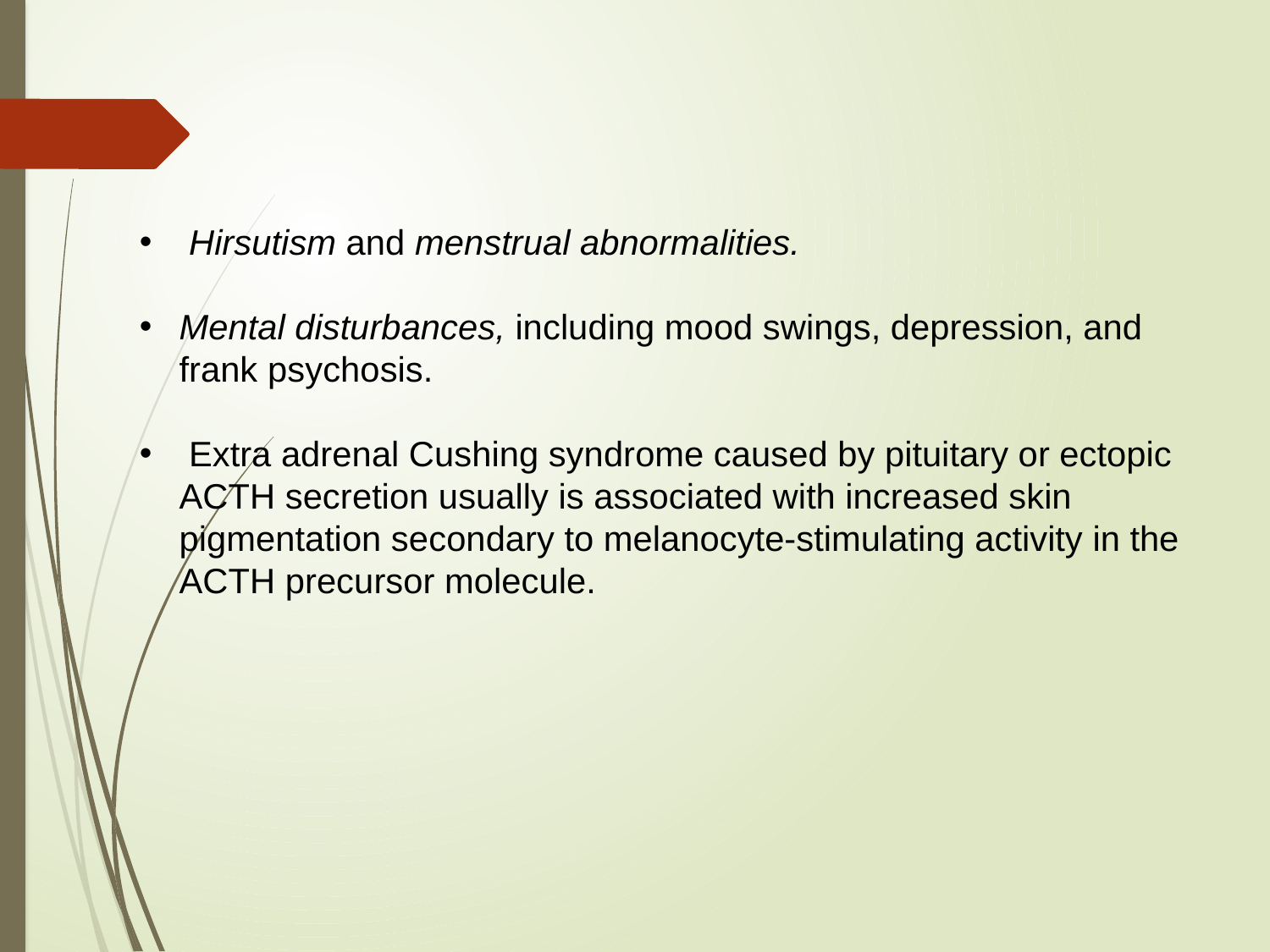

Hirsutism and menstrual abnormalities.

Mental disturbances, including mood swings, depression, and frank psychosis.

 Extra adrenal Cushing syndrome caused by pituitary or ectopic ACTH secretion usually is associated with increased skin pigmentation secondary to melanocyte-stimulating activity in the ACTH precursor molecule.